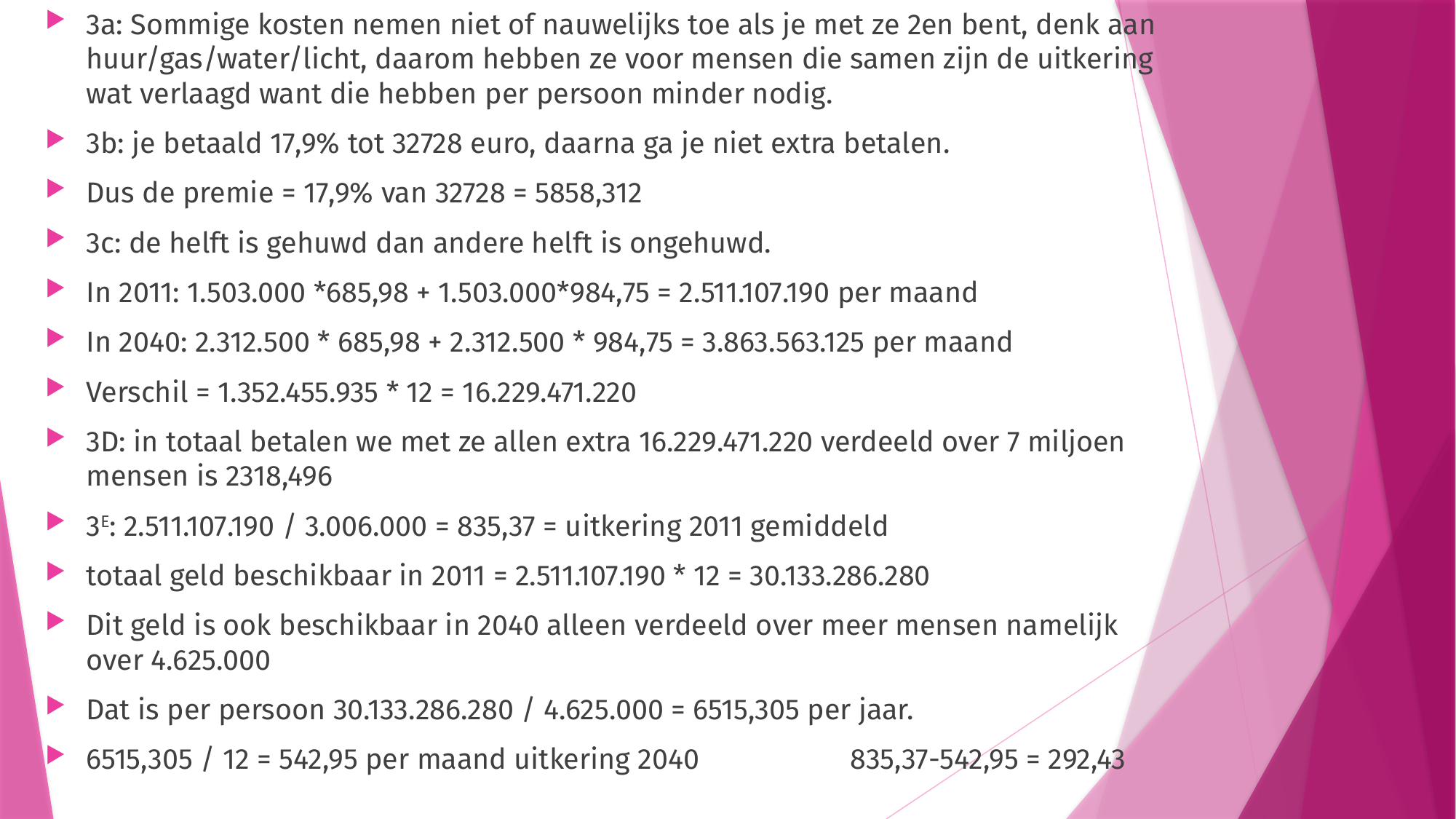

3a: Sommige kosten nemen niet of nauwelijks toe als je met ze 2en bent, denk aan huur/gas/water/licht, daarom hebben ze voor mensen die samen zijn de uitkering wat verlaagd want die hebben per persoon minder nodig.
3b: je betaald 17,9% tot 32728 euro, daarna ga je niet extra betalen.
Dus de premie = 17,9% van 32728 = 5858,312
3c: de helft is gehuwd dan andere helft is ongehuwd.
In 2011: 1.503.000 *685,98 + 1.503.000*984,75 = 2.511.107.190 per maand
In 2040: 2.312.500 * 685,98 + 2.312.500 * 984,75 = 3.863.563.125 per maand
Verschil = 1.352.455.935 * 12 = 16.229.471.220
3D: in totaal betalen we met ze allen extra 16.229.471.220 verdeeld over 7 miljoen mensen is 2318,496
3E: 2.511.107.190 / 3.006.000 = 835,37 = uitkering 2011 gemiddeld
totaal geld beschikbaar in 2011 = 2.511.107.190 * 12 = 30.133.286.280
Dit geld is ook beschikbaar in 2040 alleen verdeeld over meer mensen namelijk over 4.625.000
Dat is per persoon 30.133.286.280 / 4.625.000 = 6515,305 per jaar.
6515,305 / 12 = 542,95 per maand uitkering 2040 		835,37-542,95 = 292,43